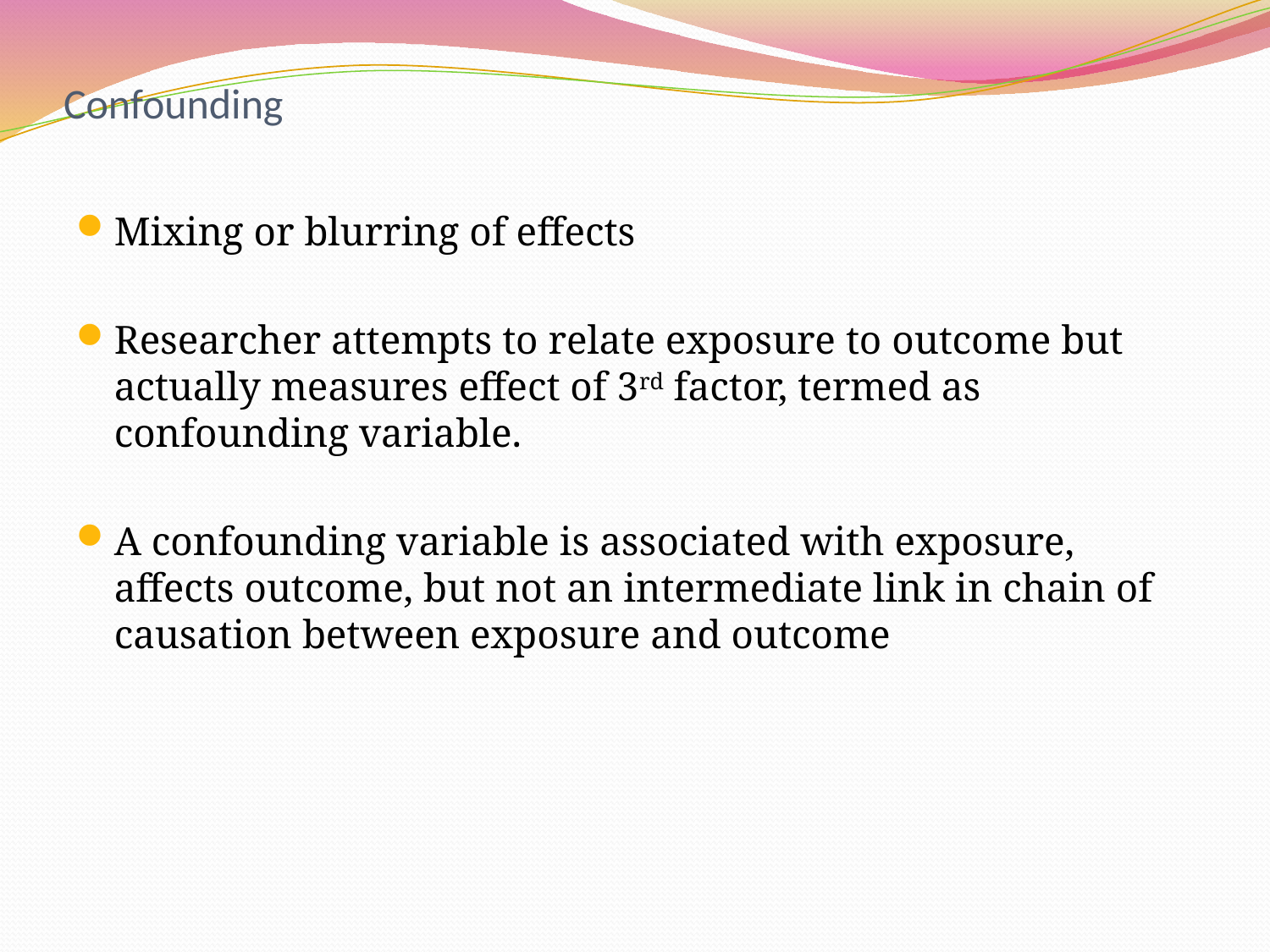

# Confounding
Mixing or blurring of effects

Researcher attempts to relate exposure to outcome but actually measures effect of 3rd factor, termed as confounding variable.

A confounding variable is associated with exposure, affects outcome, but not an intermediate link in chain of causation between exposure and outcome